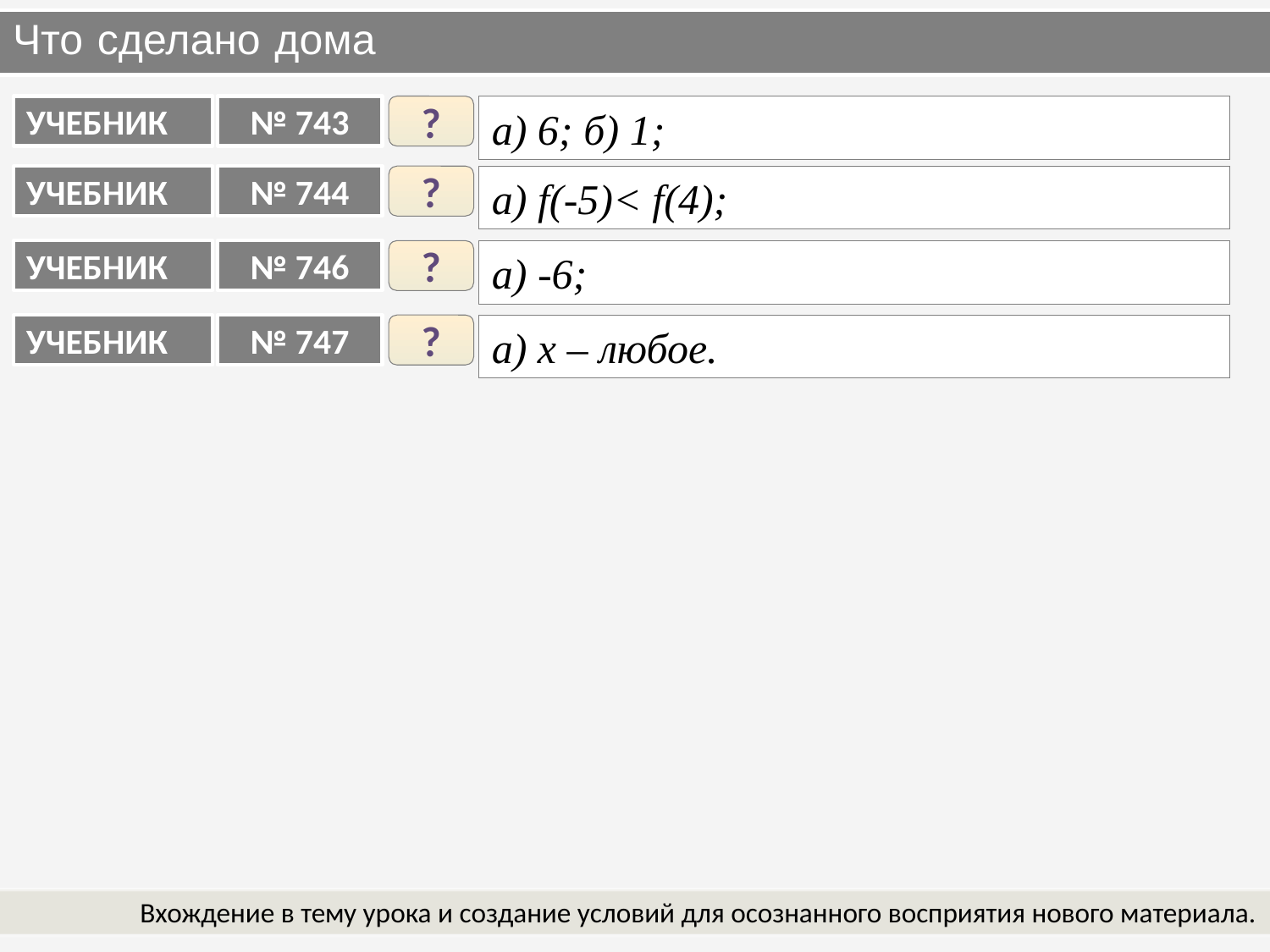

# Что сделано дома

УЧЕБНИК
№ 743
?
а) 6; б) 1;
УЧЕБНИК
№ 744
?
а) f(-5)< f(4);
УЧЕБНИК
№ 746
?
а) -6;
УЧЕБНИК
№ 747
?
а) х – любое.
Вхождение в тему урока и создание условий для осознанного восприятия нового материала.